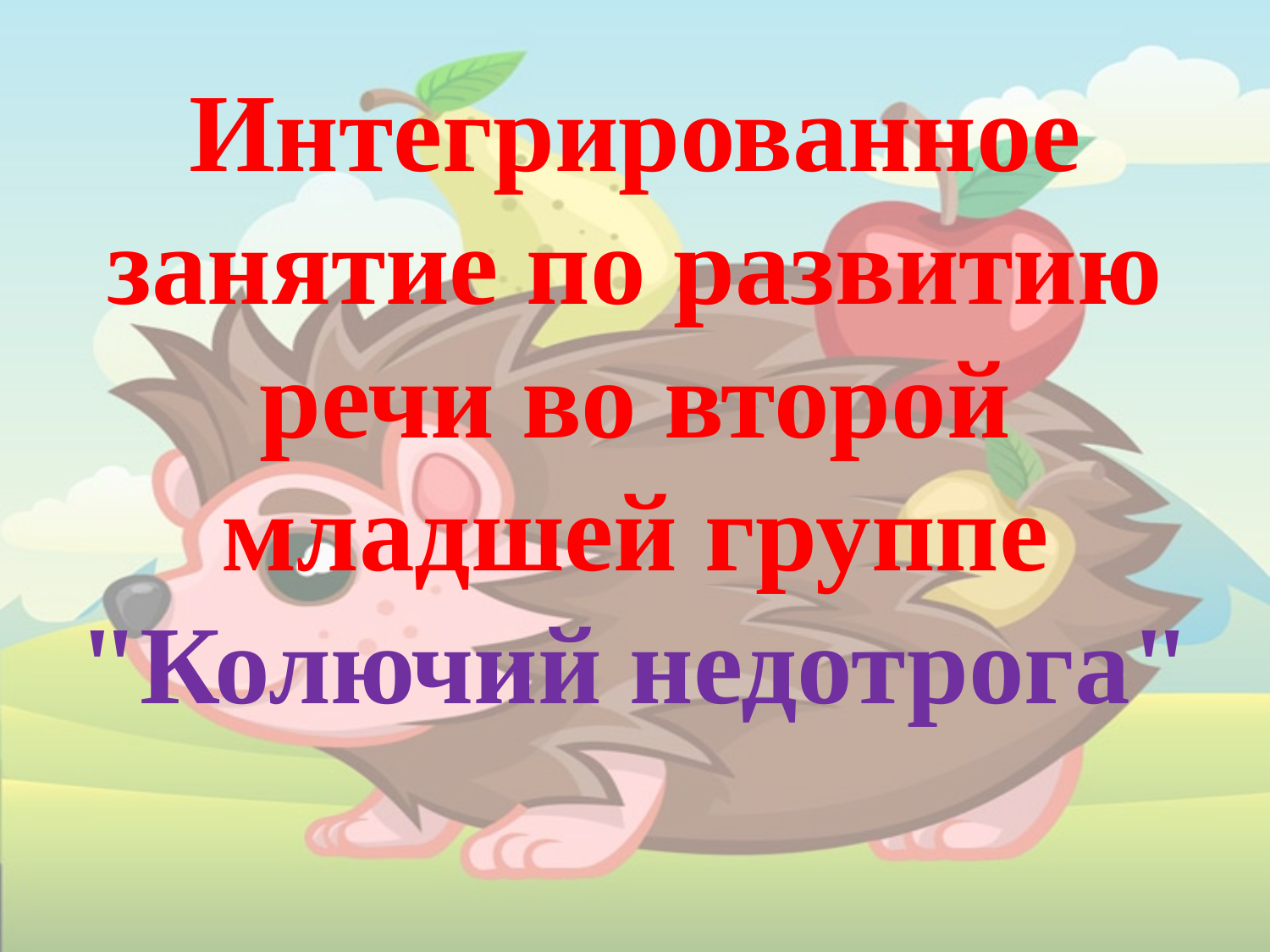

# Интегрированное занятие по развитию речи во второй младшей группе "Колючий недотрога"